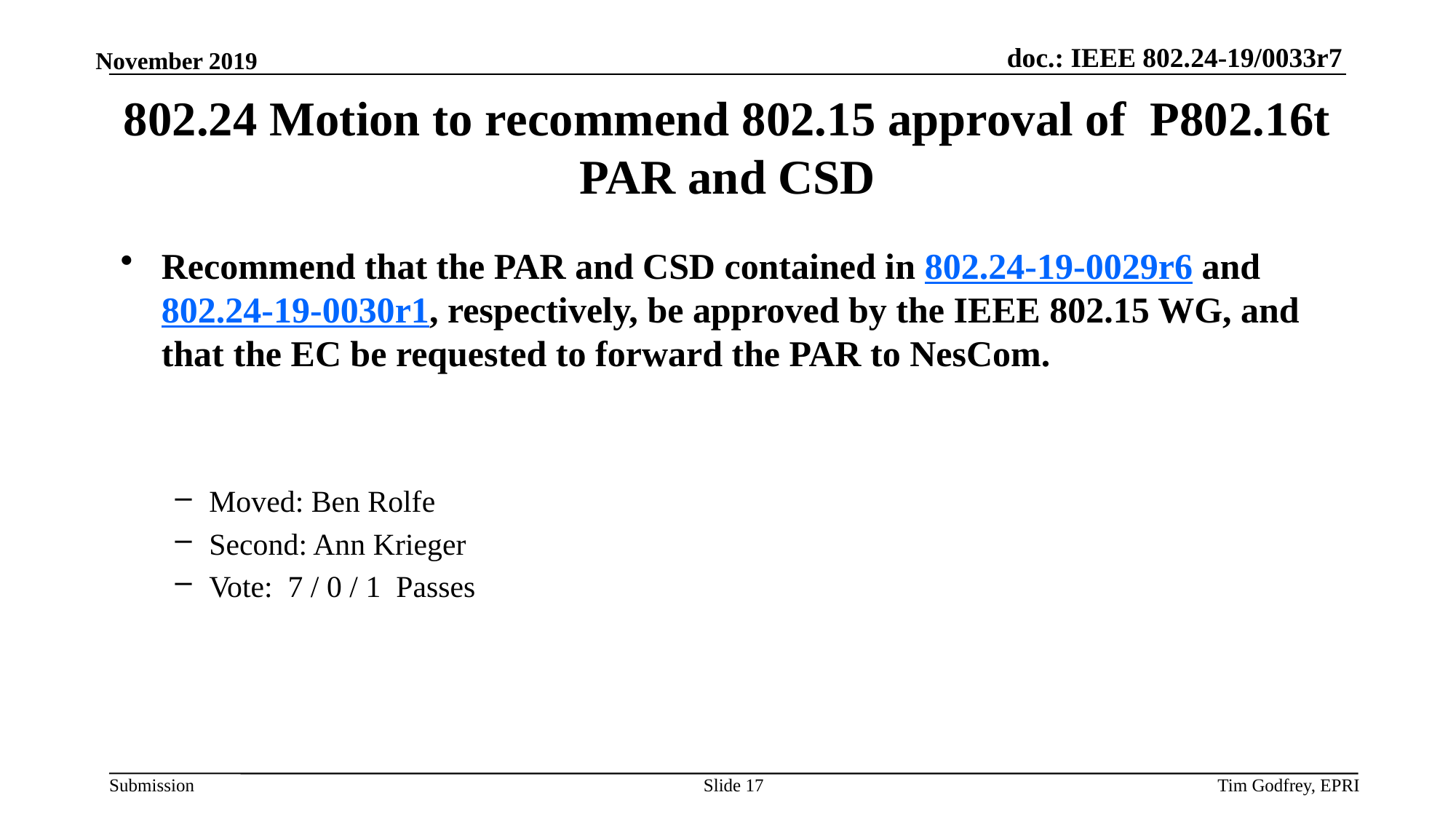

# 802.24 Motion to recommend 802.15 approval of  P802.16t PAR and CSD
Recommend that the PAR and CSD contained in 802.24-19-0029r6 and 802.24-19-0030r1, respectively, be approved by the IEEE 802.15 WG, and that the EC be requested to forward the PAR to NesCom.

Moved: Ben Rolfe
Second: Ann Krieger
Vote:  7 / 0 / 1  Passes
Slide 17
Tim Godfrey, EPRI